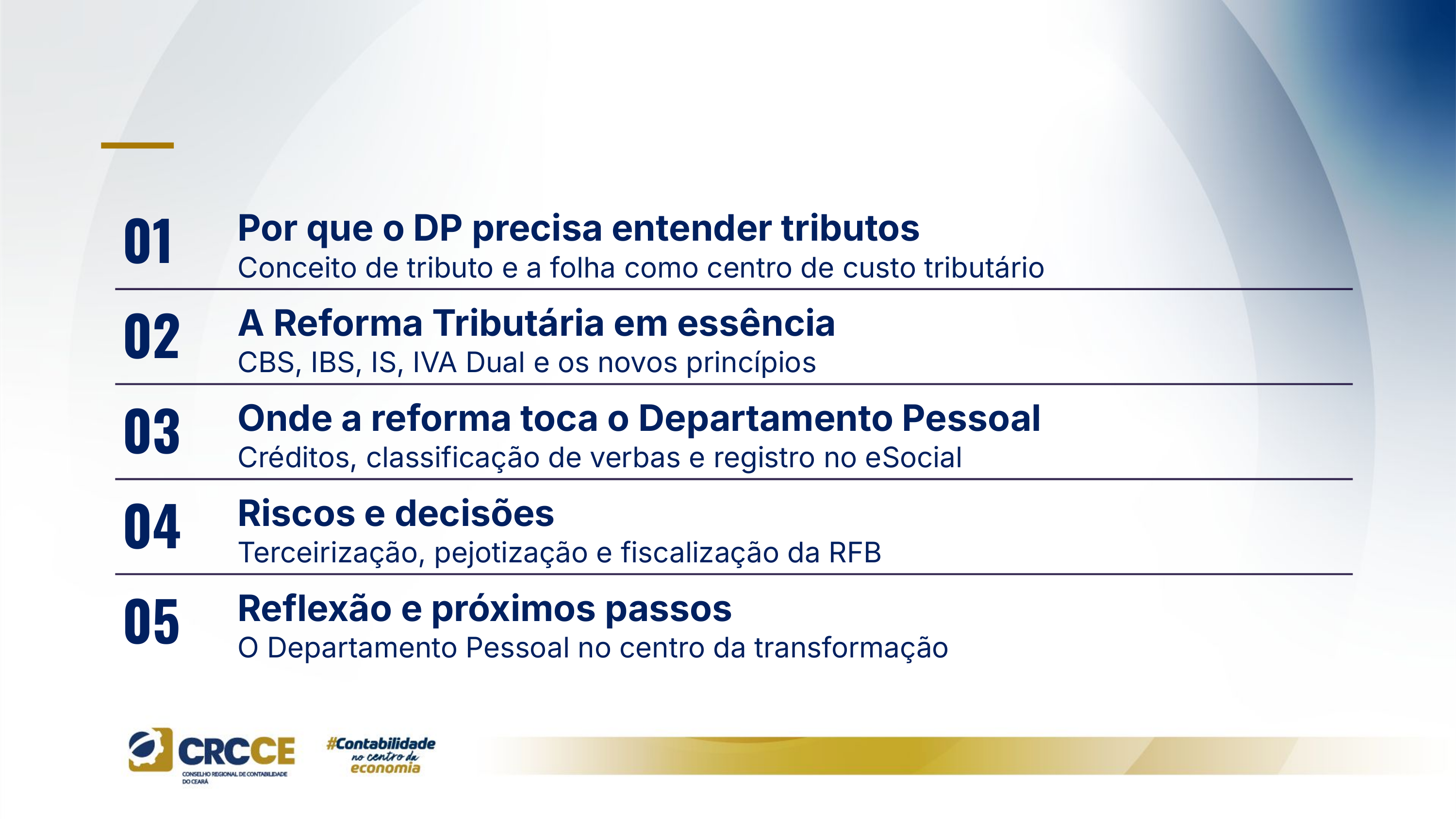

Por que o DP precisa entender tributos
01
Conceito de tributo e a folha como centro de custo tributário

A Reforma Tributária em essência
02
CBS, IBS, IS, IVA Dual e os novos princípios

Onde a reforma toca o Departamento Pessoal
03
Créditos, classificação de verbas e registro no eSocial

Riscos e decisões
04
Terceirização, pejotização e fiscalização da RFB

Reflexão e próximos passos
05
O Departamento Pessoal no centro da transformação